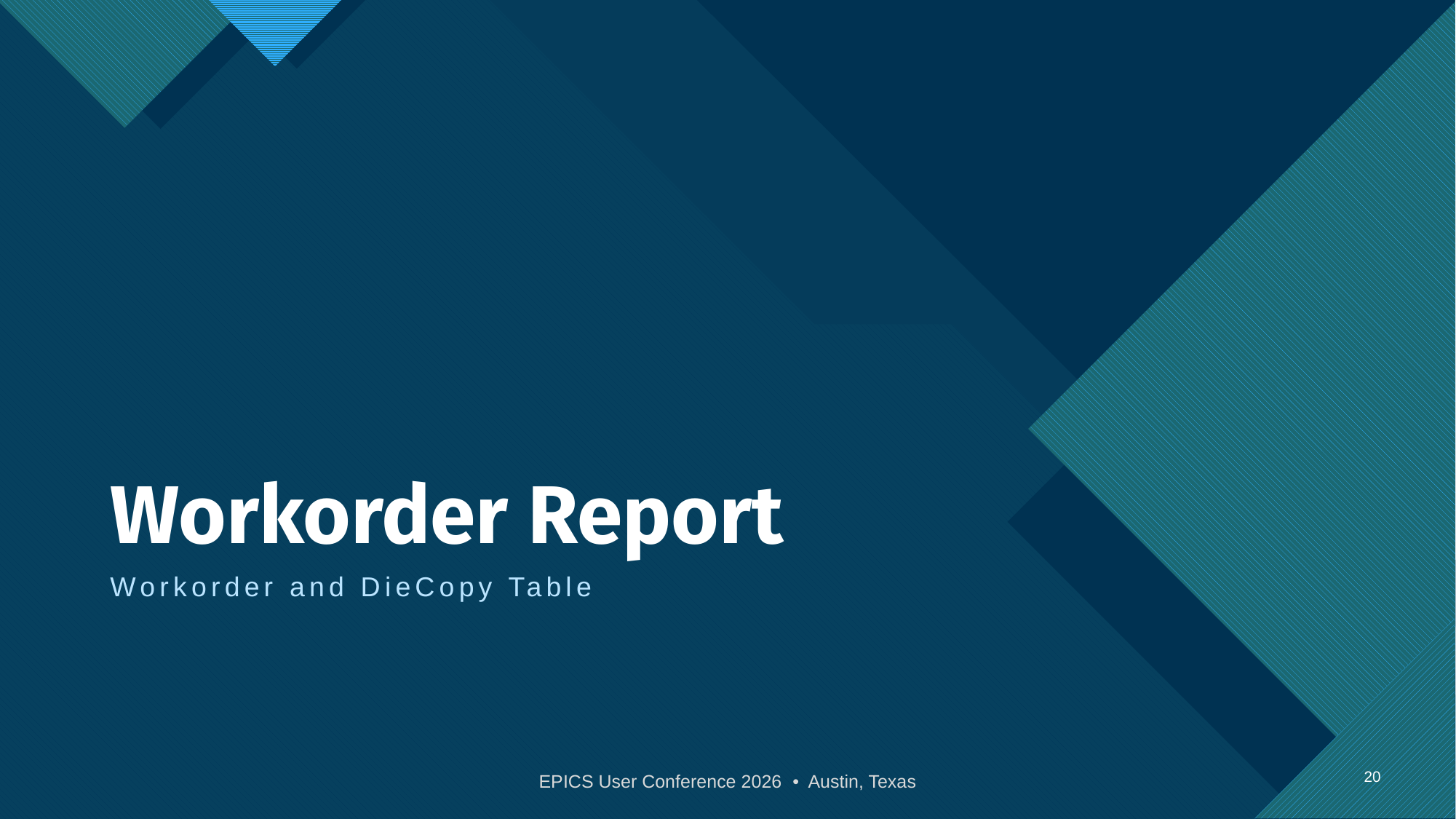

# Workorder Report
Workorder and DieCopy Table
20
EPICS User Conference 2026  •  Austin, Texas